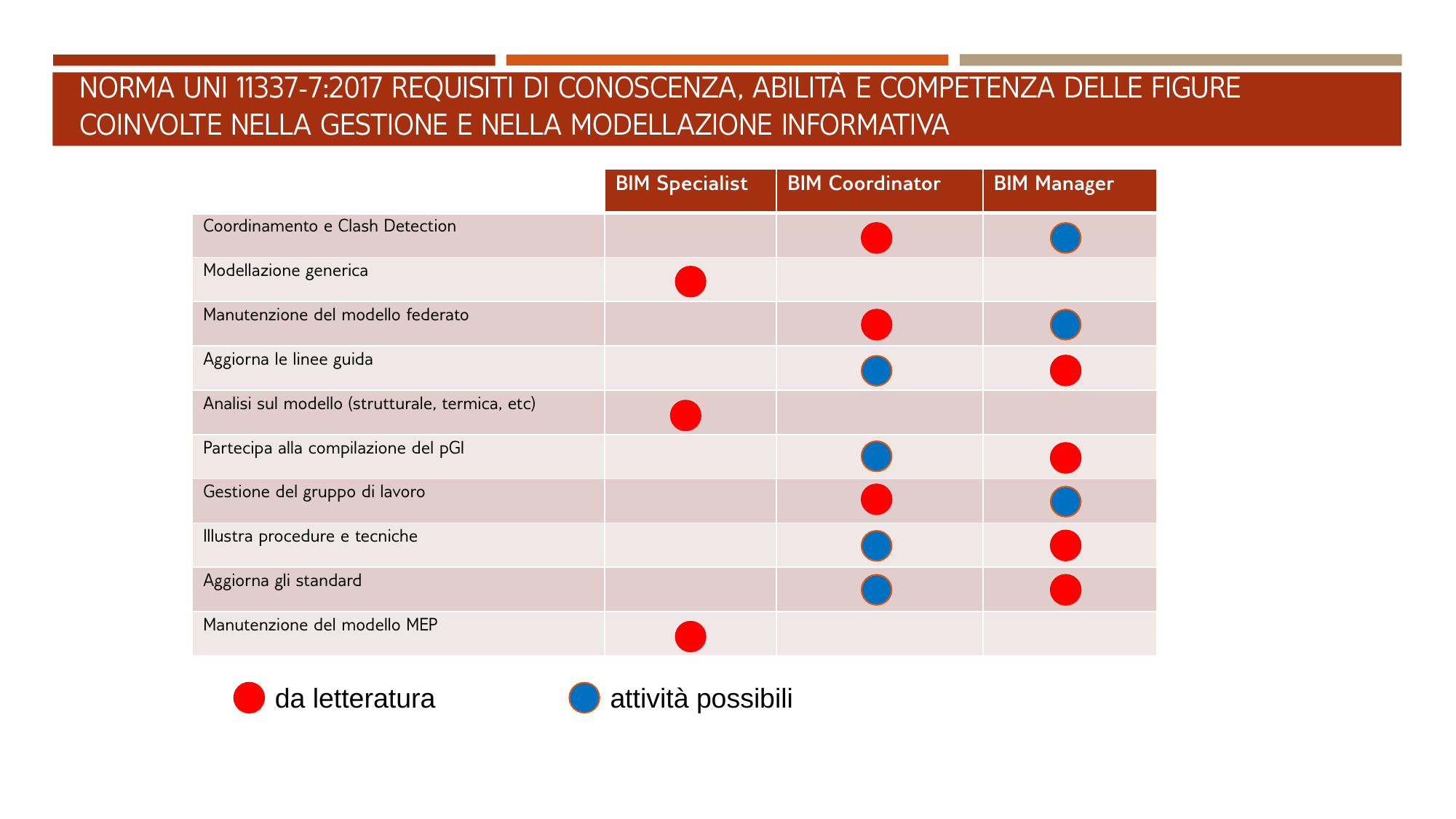

# Norma UNI 11337-7:2017 Requisiti di conoscenza, abilità e competenza delle figure coinvolte nella gestione e nella modellazione informativa
|  | BIM Specialist | BIM Coordinator | BIM Manager |
| --- | --- | --- | --- |
| Coordinamento e Clash Detection |  |  |  |
| Modellazione generica |  |  |  |
| Manutenzione del modello federato |  |  |  |
| Aggiorna le linee guida |  |  |  |
| Analisi sul modello (strutturale, termica, etc) |  |  |  |
| Partecipa alla compilazione del pGI |  |  |  |
| Gestione del gruppo di lavoro |  |  |  |
| Illustra procedure e tecniche |  |  |  |
| Aggiorna gli standard |  |  |  |
| Manutenzione del modello MEP |  |  |  |

da letteratura
attività possibili